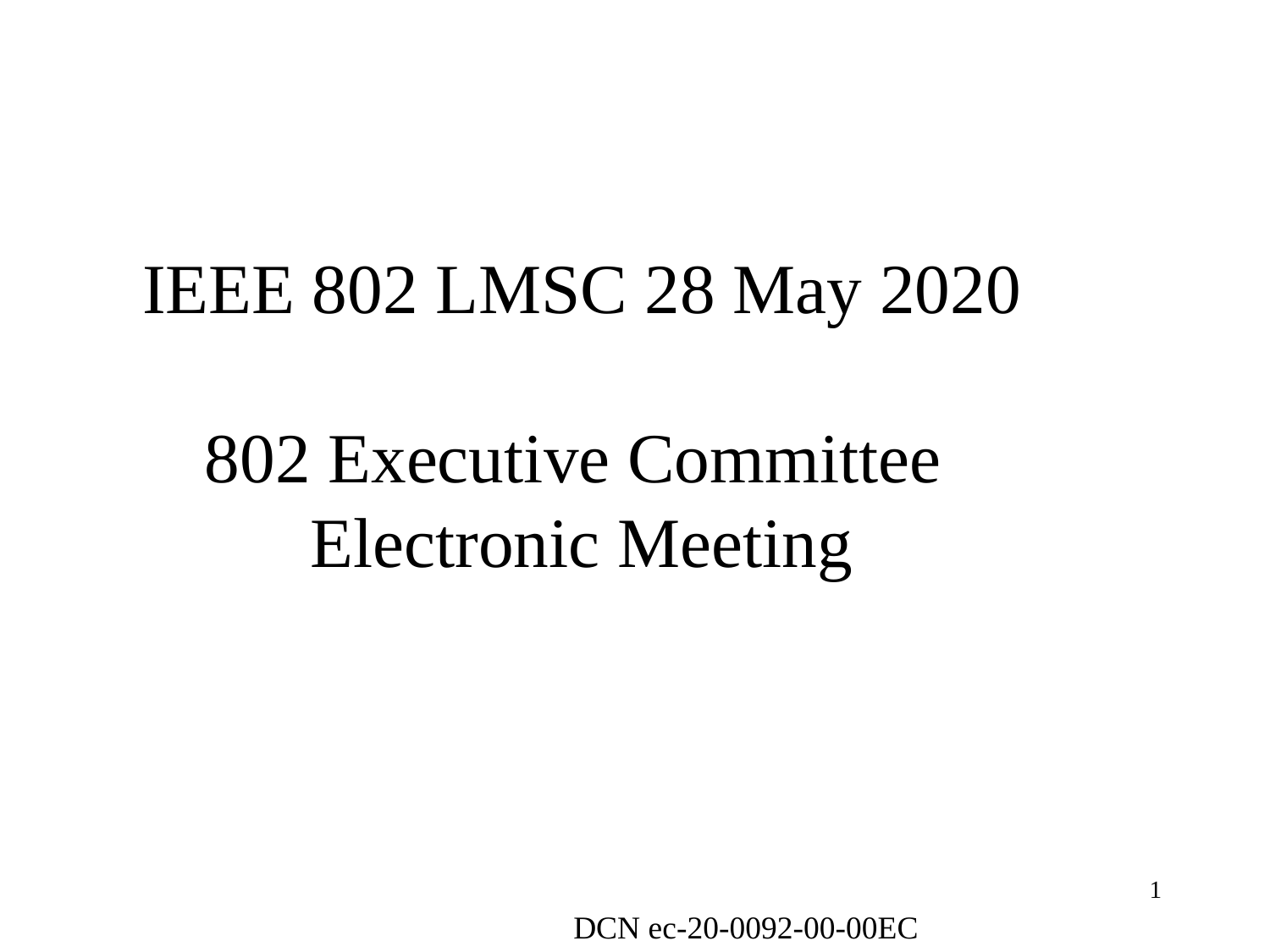

# IEEE 802 LMSC 28 May 2020 802 Executive Committee Electronic Meeting
1
DCN ec-20-0092-00-00EC